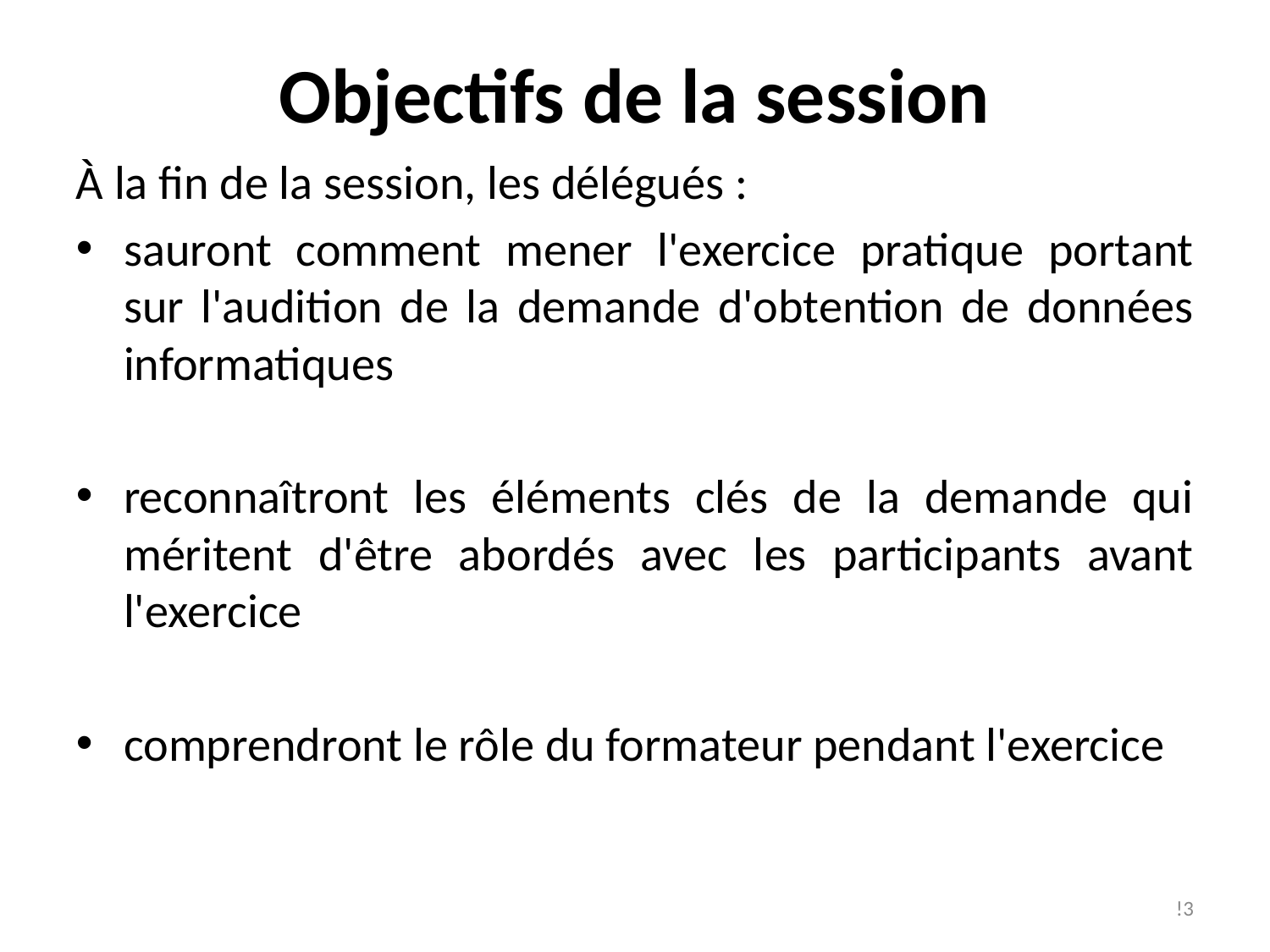

Objectifs de la session
À la fin de la session, les délégués :
sauront comment mener l'exercice pratique portant sur l'audition de la demande d'obtention de données informatiques

reconnaîtront les éléments clés de la demande qui méritent d'être abordés avec les participants avant l'exercice

comprendront le rôle du formateur pendant l'exercice

!3